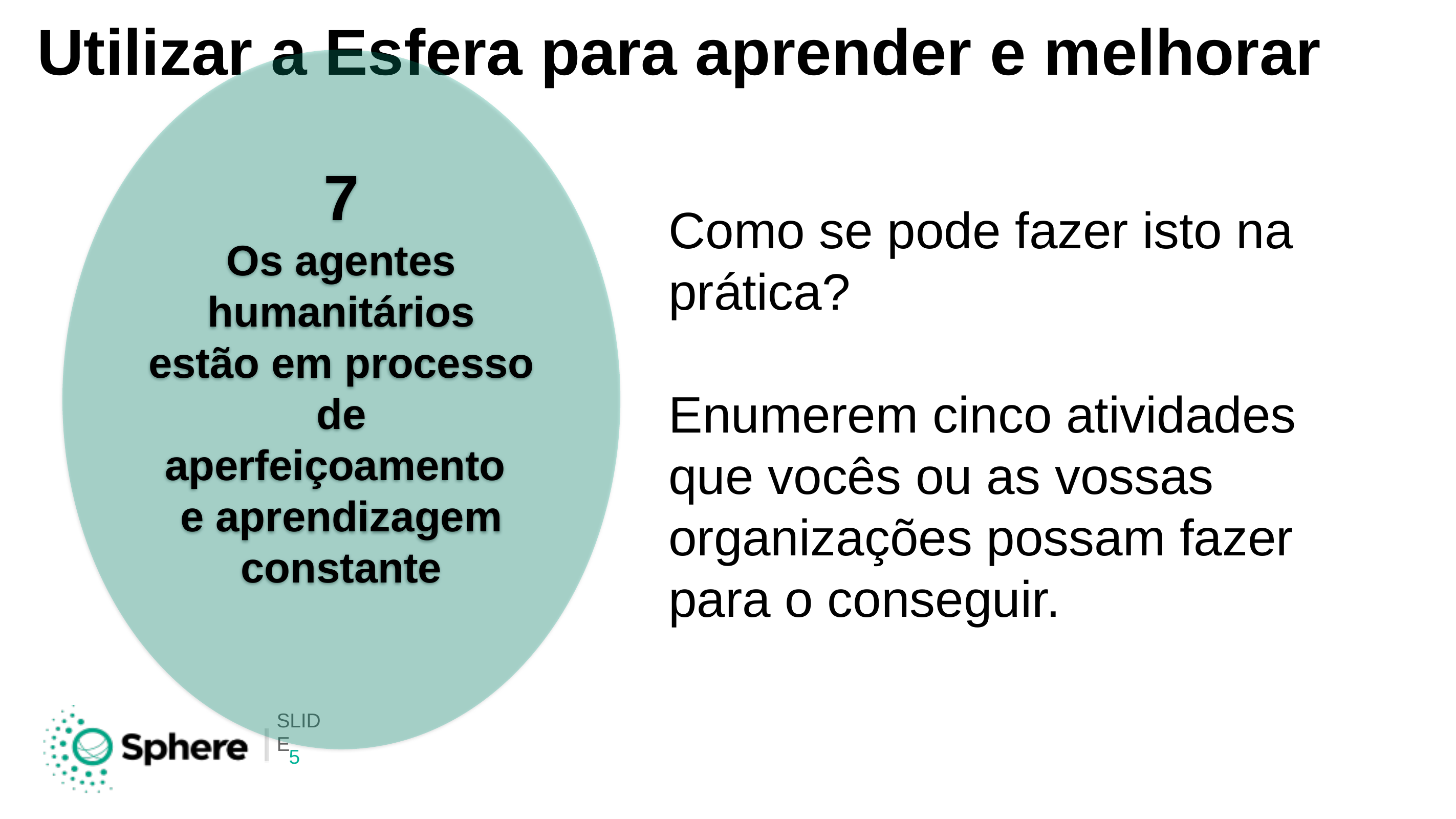

# Utilizar a Esfera para aprender e melhorar
7
Os agentes humanitários estão em processo de aperfeiçoamento  e aprendizagem constante

Como se pode fazer isto na prática?

Enumerem cinco atividades que vocês ou as vossas organizações possam fazer para o conseguir.
5